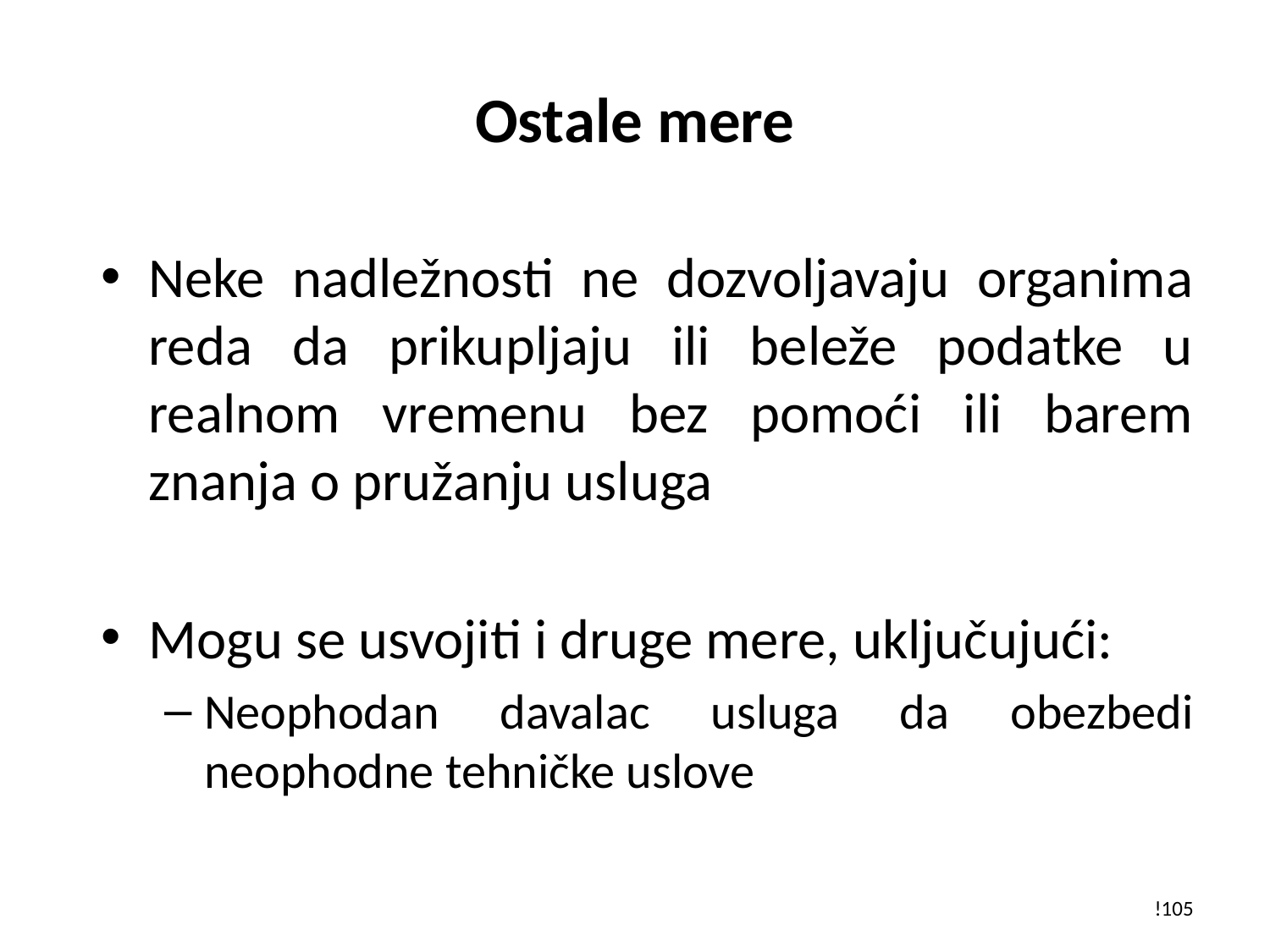

# Ostale mere
Neke nadležnosti ne dozvoljavaju organima reda da prikupljaju ili beleže podatke u realnom vremenu bez pomoći ili barem znanja o pružanju usluga

Mogu se usvojiti i druge mere, uključujući:
Neophodan davalac usluga da obezbedi neophodne tehničke uslove
!105